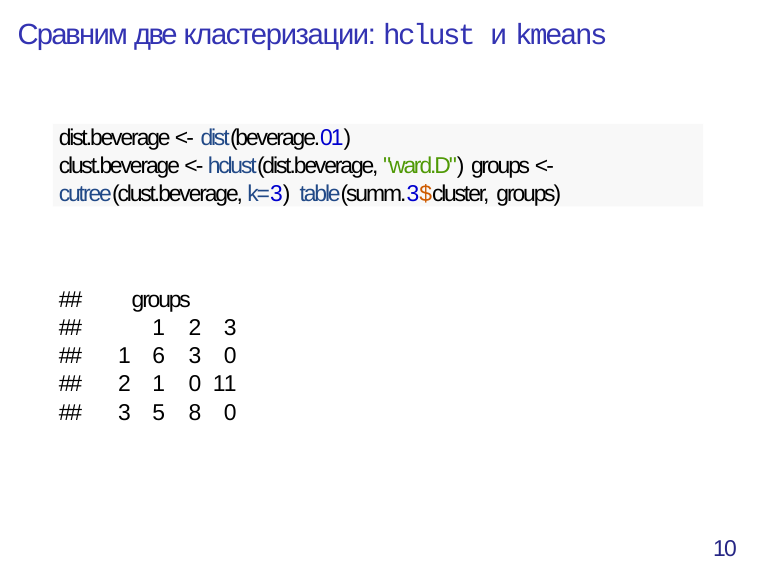

# Сравним две кластеризации: hclust и kmeans
dist.beverage <- dist(beverage.01)
clust.beverage <- hclust(dist.beverage, "ward.D")  groups <- cutree(clust.beverage, k=3)  table(summ.3$cluster, groups)
##	groups
| ## |  | 1 | 2 | 3 |
| --- | --- | --- | --- | --- |
| ## | 1 | 6 | 3 | 0 |
| ## | 2 | 1 | 0 | 11 |
| ## | 3 | 5 | 8 | 0 |
10